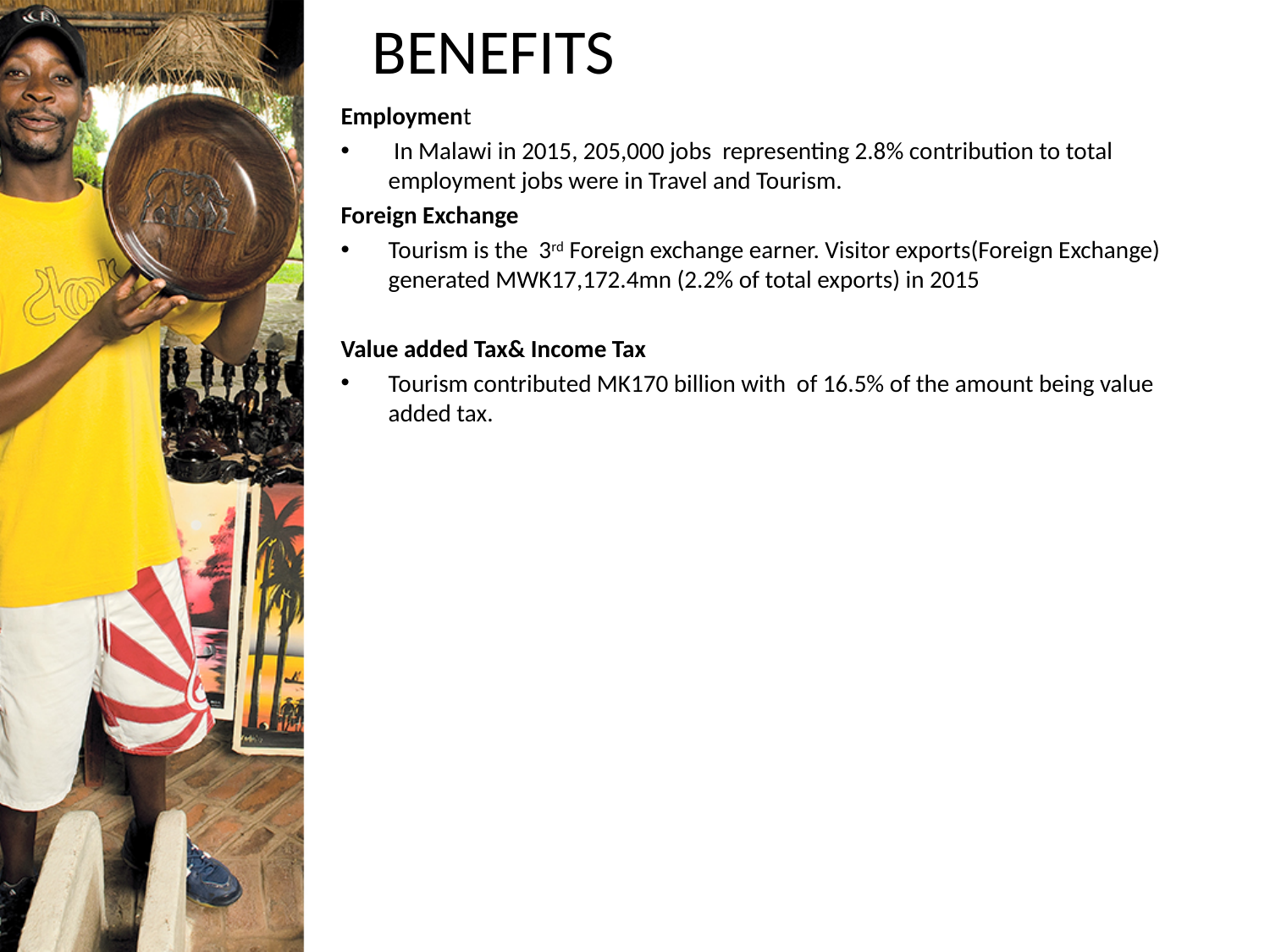

BENEFITS
Employment
 In Malawi in 2015, 205,000 jobs  representing 2.8% contribution to total employment jobs were in Travel and Tourism.
Foreign Exchange
Tourism is the  3rd Foreign exchange earner. Visitor exports(Foreign Exchange) generated MWK17,172.4mn (2.2% of total exports) in 2015

Value added Tax& Income Tax
Tourism contributed MK170 billion with  of 16.5% of the amount being value added tax.